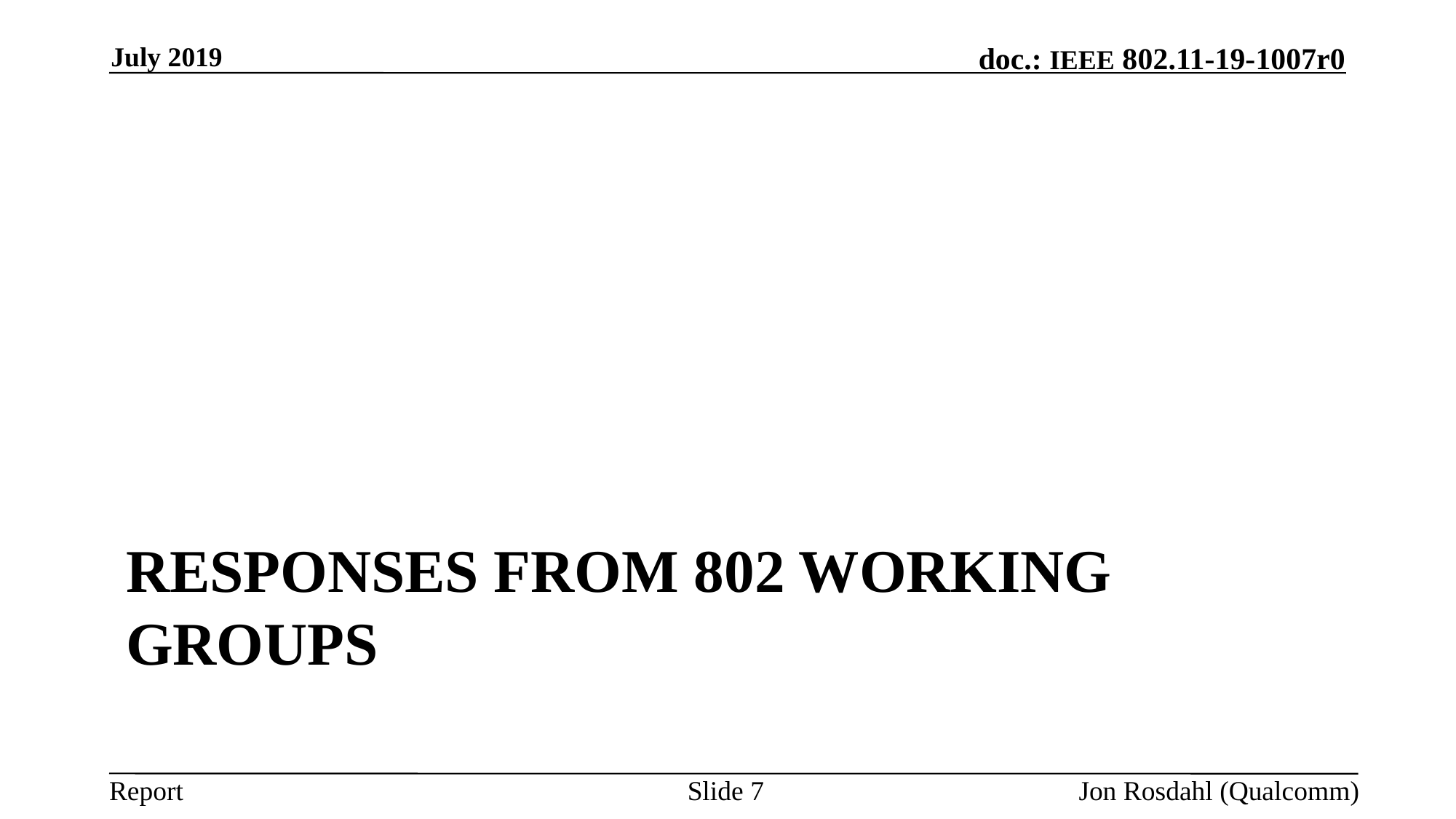

July 2019

# Responses from 802 Working Groups
Slide 7
Jon Rosdahl (Qualcomm)